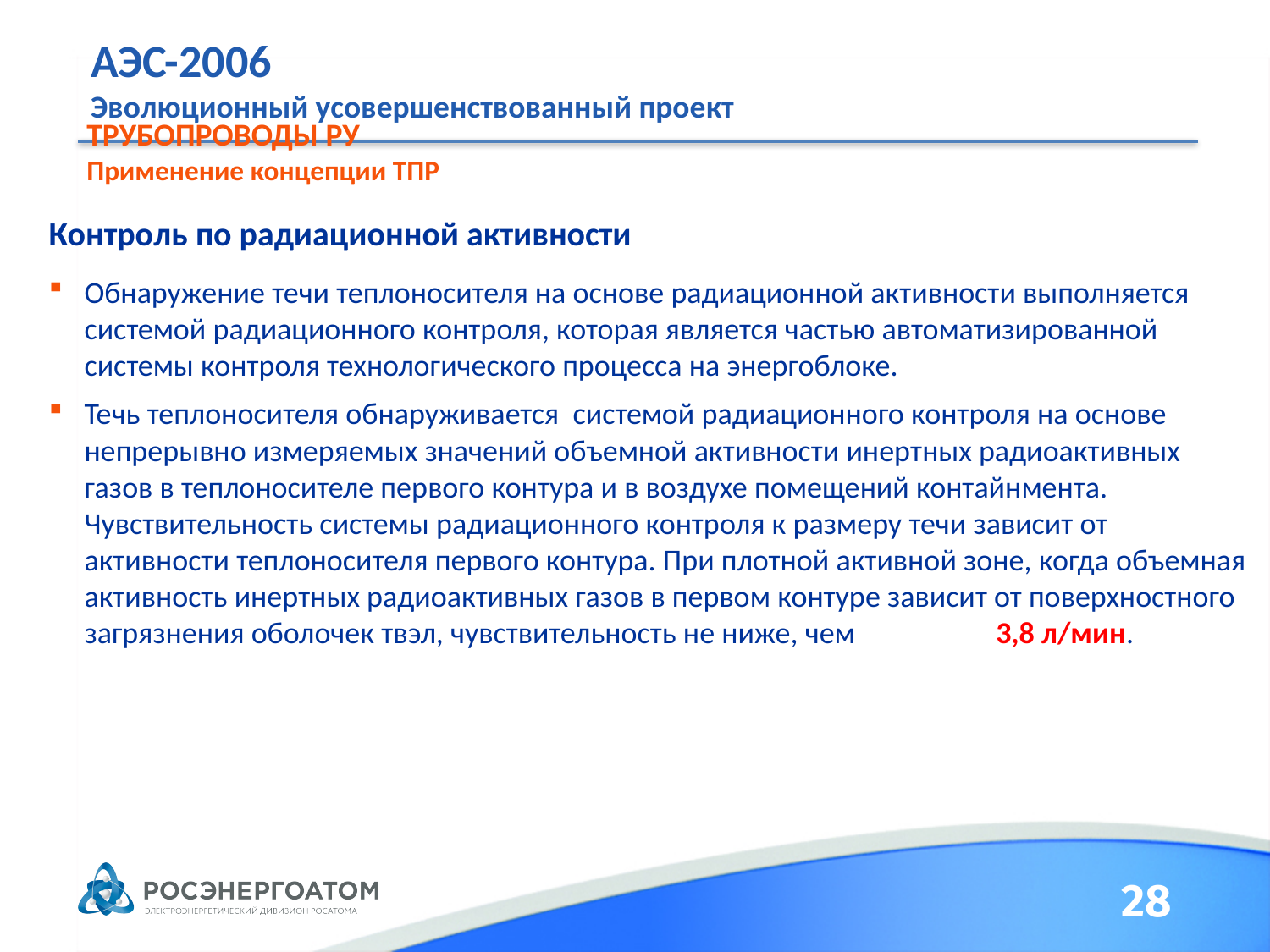

# АЭС-2006 Эволюционный усовершенствованный проект
ТРУБОПРОВОДЫ РУ
Применение концепции ТПР
Контроль по радиационной активности
Обнаружение течи теплоносителя на основе радиационной активности выполняется системой радиационного контроля, которая является частью автоматизированной системы контроля технологического процесса на энергоблоке.
Течь теплоносителя обнаруживается  системой радиационного контроля на основе непрерывно измеряемых значений объемной активности инертных радиоактивных газов в теплоносителе первого контура и в воздухе помещений контайнмента. Чувствительность системы радиационного контроля к размеру течи зависит от активности теплоносителя первого контура. При плотной активной зоне, когда объемная активность инертных радиоактивных газов в первом контуре зависит от поверхностного загрязнения оболочек твэл, чувствительность не ниже, чем                    3,8 л/мин.